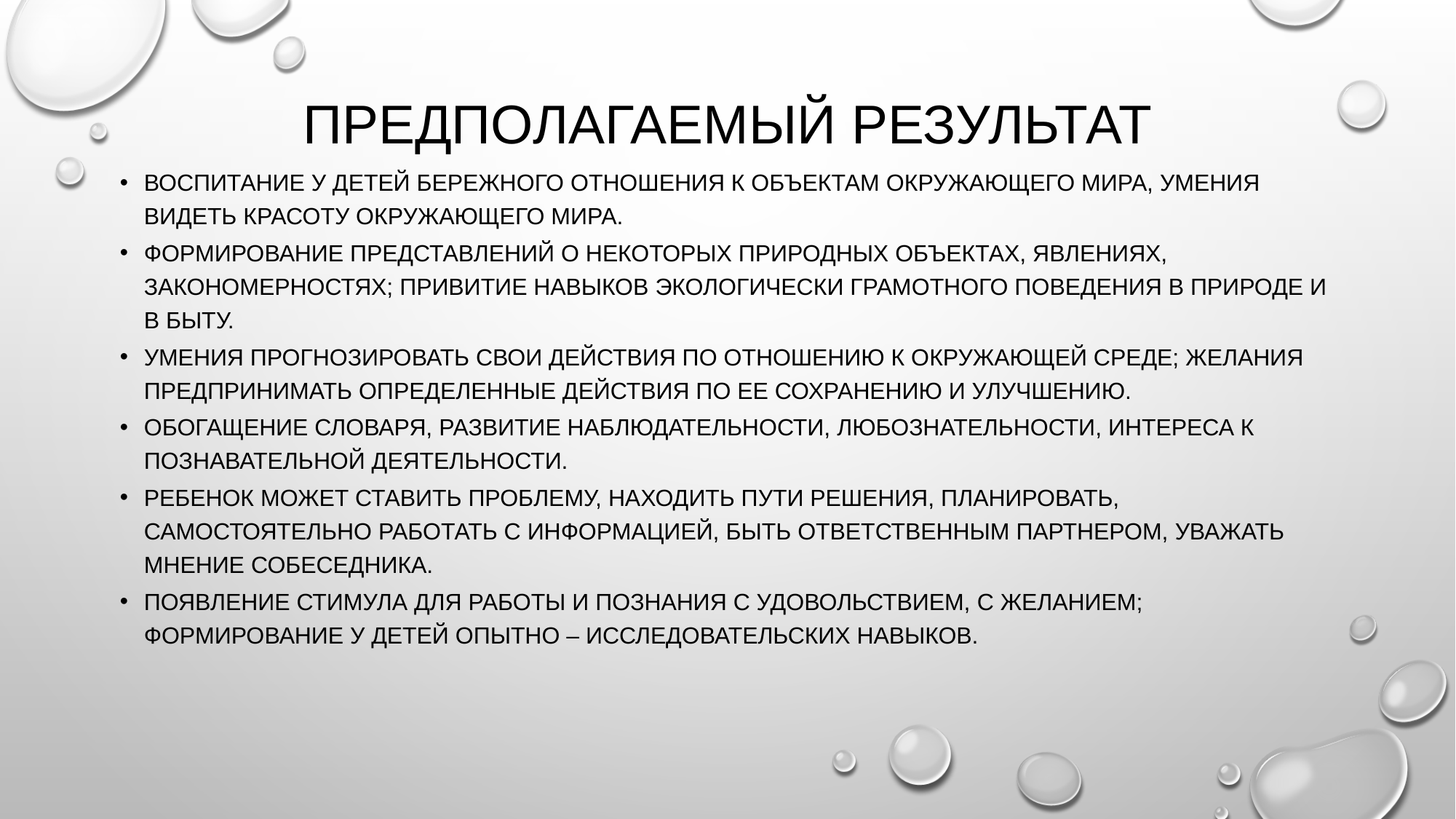

# Предполагаемый результат

Воспитание у детей бережного отношения к объектам окружающего мира, умения видеть красоту окружающего мира.
Формирование представлений о некоторых природных объектах, явлениях, закономерностях; привитие навыков экологически грамотного поведения в природе и в быту.
Умения прогнозировать свои действия по отношению к окружающей среде; желания предпринимать определенные действия по ее сохранению и улучшению.
Обогащение словаря, развитие наблюдательности, любознательности, интереса к познавательной деятельности.
Ребенок может ставить проблему, находить пути решения, планировать, самостоятельно работать с информацией, быть ответственным партнером, уважать мнение собеседника.
Появление стимула для работы и познания с удовольствием, с желанием; формирование у детей опытно – исследовательских навыков.